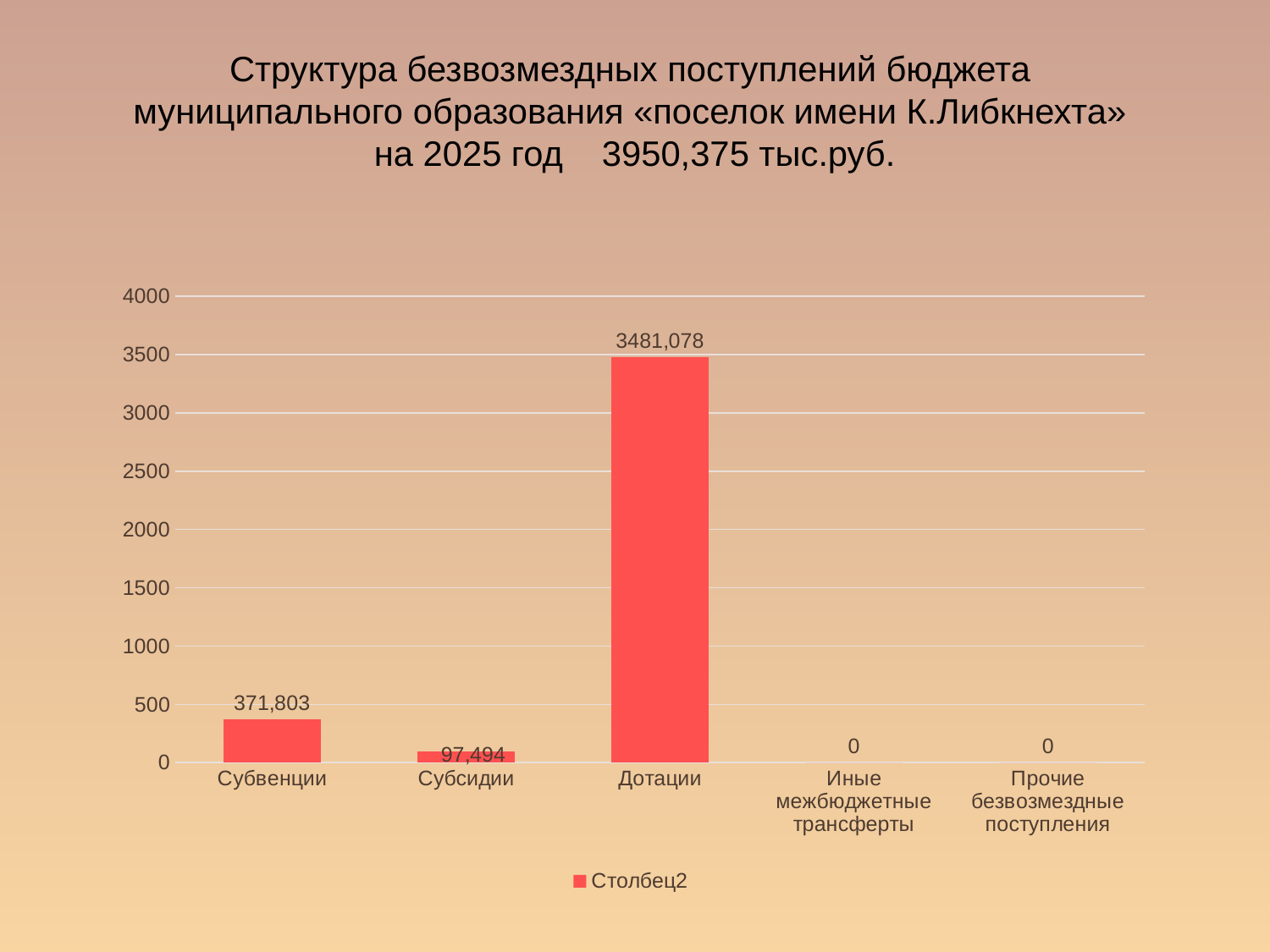

Структура безвозмездных поступлений бюджета муниципального образования «поселок имени К.Либкнехта»
 на 2025 год    3950,375 тыс.руб.

### Chart

| Category | Столбец2 |
|---|---|
| Субвенции | 371.803 |
| Субсидии | 97.494 |
| Дотации | 3481.078 |
| Иные межбюджетные трансферты | 0.0 |
| Прочие безвозмездные поступления | 0.0 |